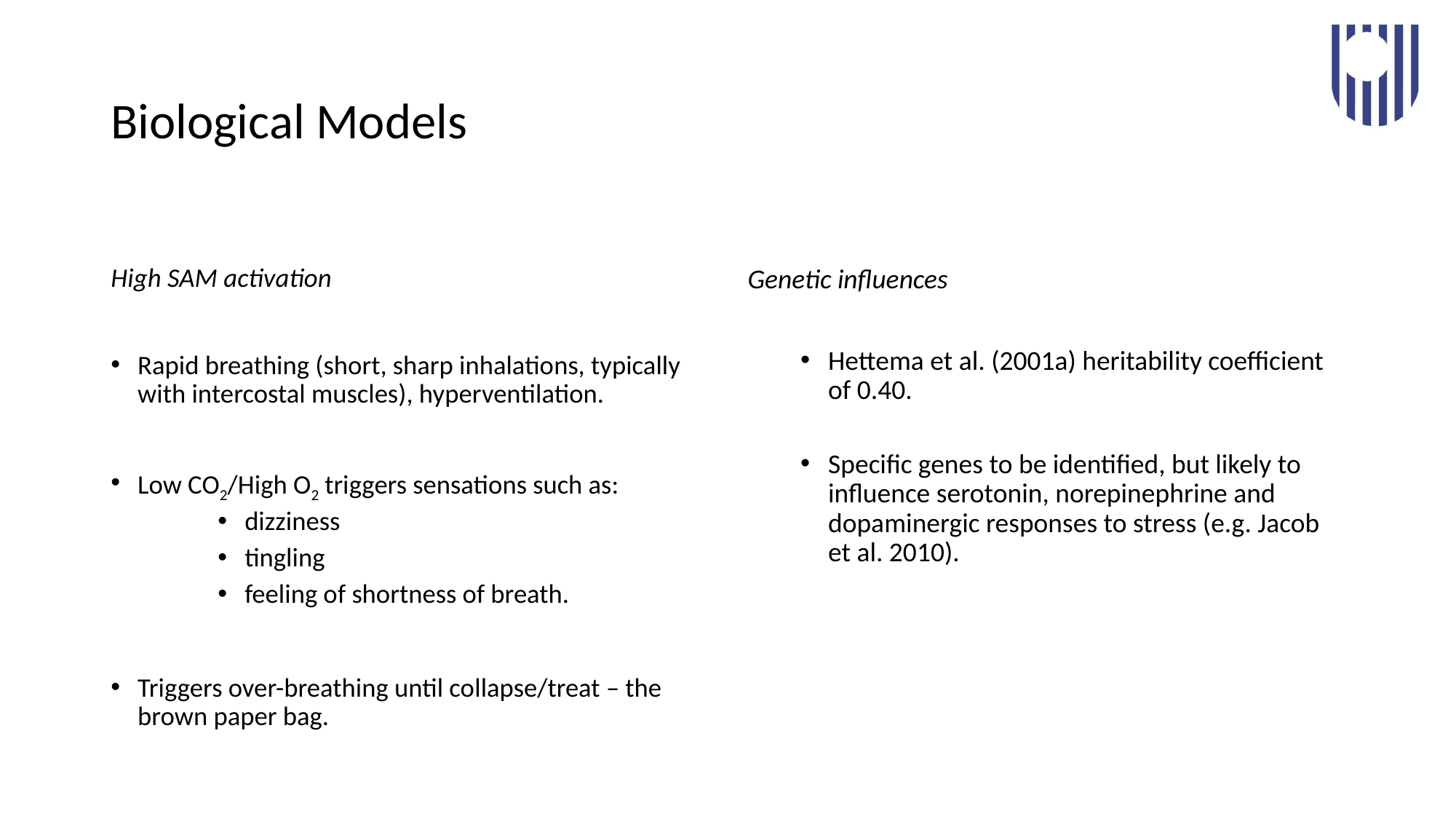

# Biological Models

High SAM activation

Rapid breathing (short, sharp inhalations, typically with intercostal muscles), hyperventilation.

Low CO2/High O2 triggers sensations such as:
dizziness
tingling
feeling of shortness of breath.

Triggers over-breathing until collapse/treat – the brown paper bag.

Genetic influences

Hettema et al. (2001a) heritability coefficient of 0.40.

Specific genes to be identified, but likely to influence serotonin, norepinephrine and dopaminergic responses to stress (e.g. Jacob et al. 2010).